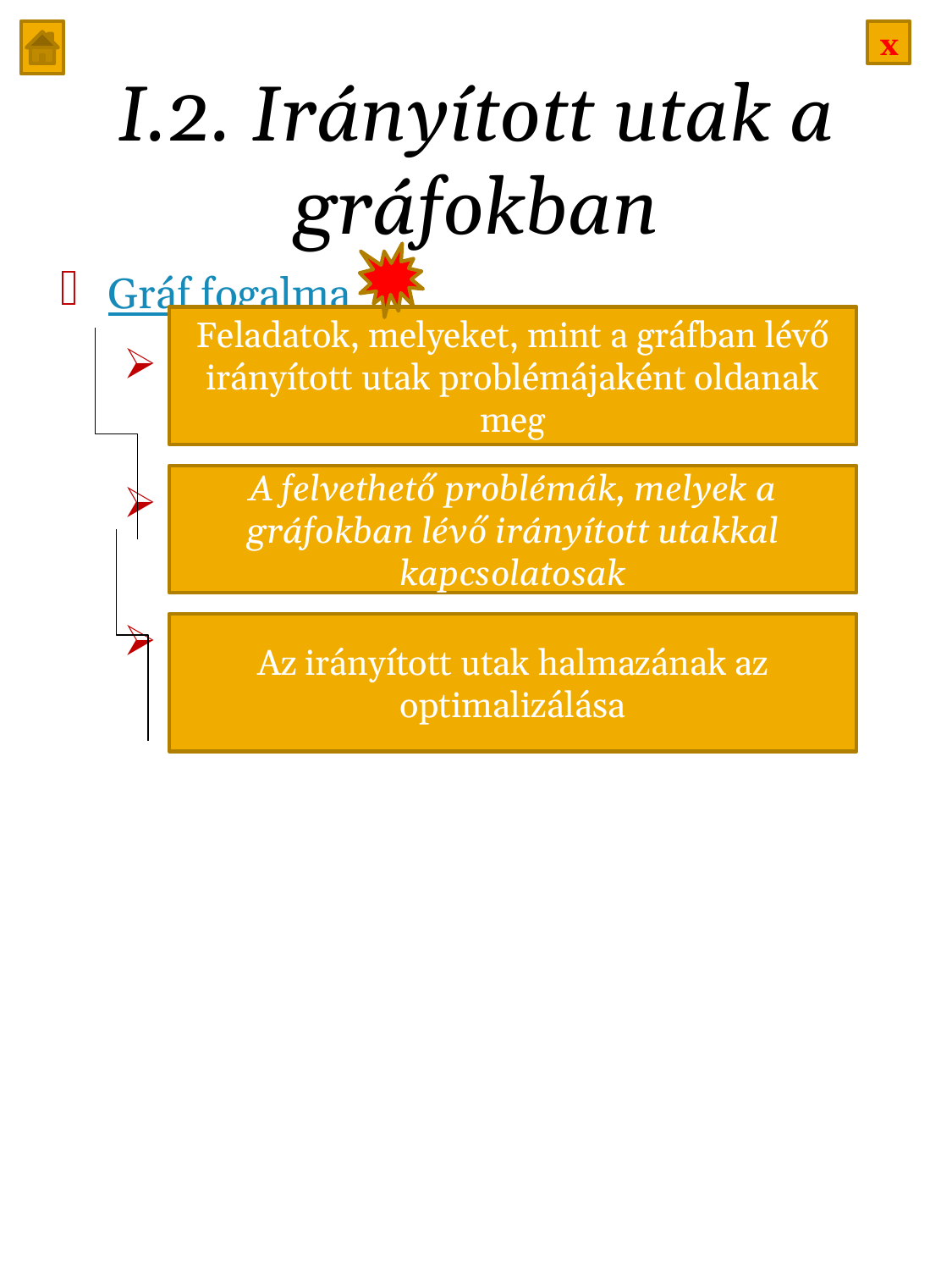

# I.2. Irányított utak a gráfokban
Gráf fogalma

Feladatok, melyeket, mint a gráfban lévő irányított utak problémájaként oldanak meg
A felvethető problémák, melyek a gráfokban lévő irányított utakkal kapcsolatosak
Az irányított utak halmazának az optimalizálása